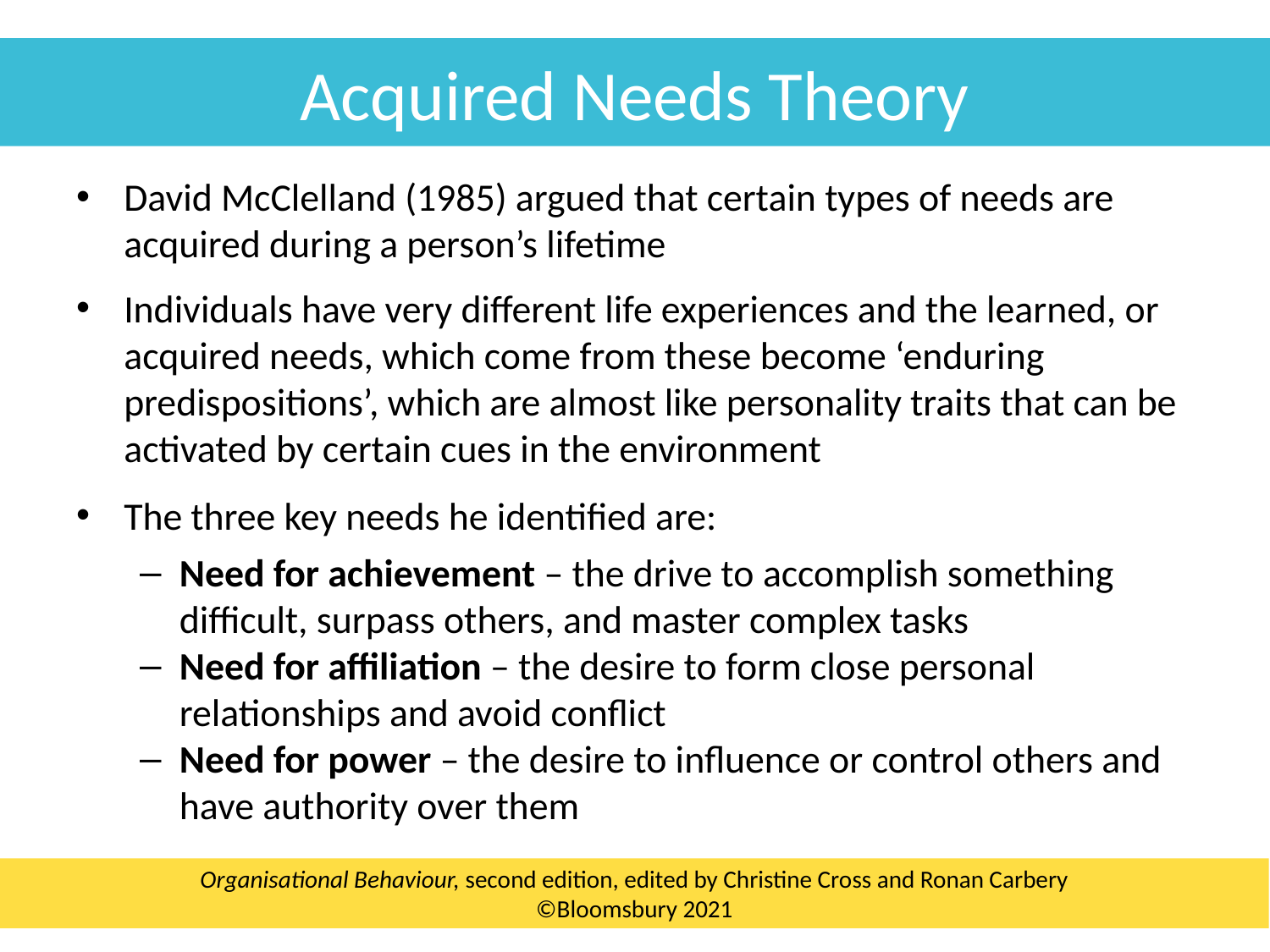

Acquired Needs Theory
David McClelland (1985) argued that certain types of needs are acquired during a person’s lifetime
Individuals have very different life experiences and the learned, or acquired needs, which come from these become ‘enduring predispositions’, which are almost like personality traits that can be activated by certain cues in the environment
The three key needs he identified are:
Need for achievement – the drive to accomplish something difficult, surpass others, and master complex tasks
Need for affiliation – the desire to form close personal relationships and avoid conflict
Need for power – the desire to influence or control others and have authority over them